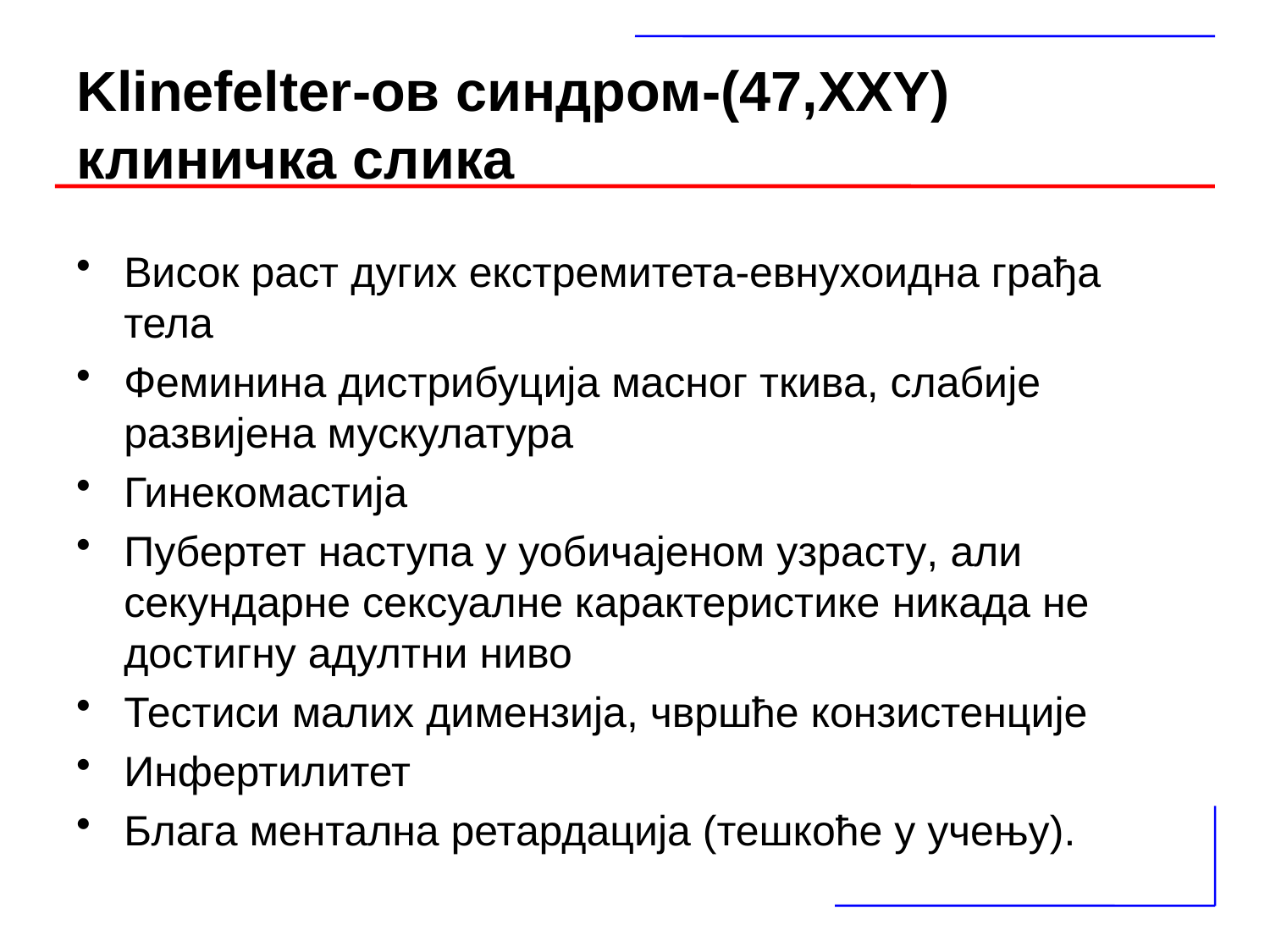

# Klinefelter-ов синдром-(47,XXY) клиничка слика
Висок раст дугих екстремитета-евнухоидна грађа тела
Феминина дистрибуција масног ткива, слабије развијена мускулатура
Гинекомастија
Пубертет наступа у уобичајеном узрасту, али секундарне сексуалне карактеристике никада не достигну адултни ниво
Тестиси малих димензија, чвршће конзистенције
Инфертилитет
Блага ментална ретардација (тешкоће у учењу).